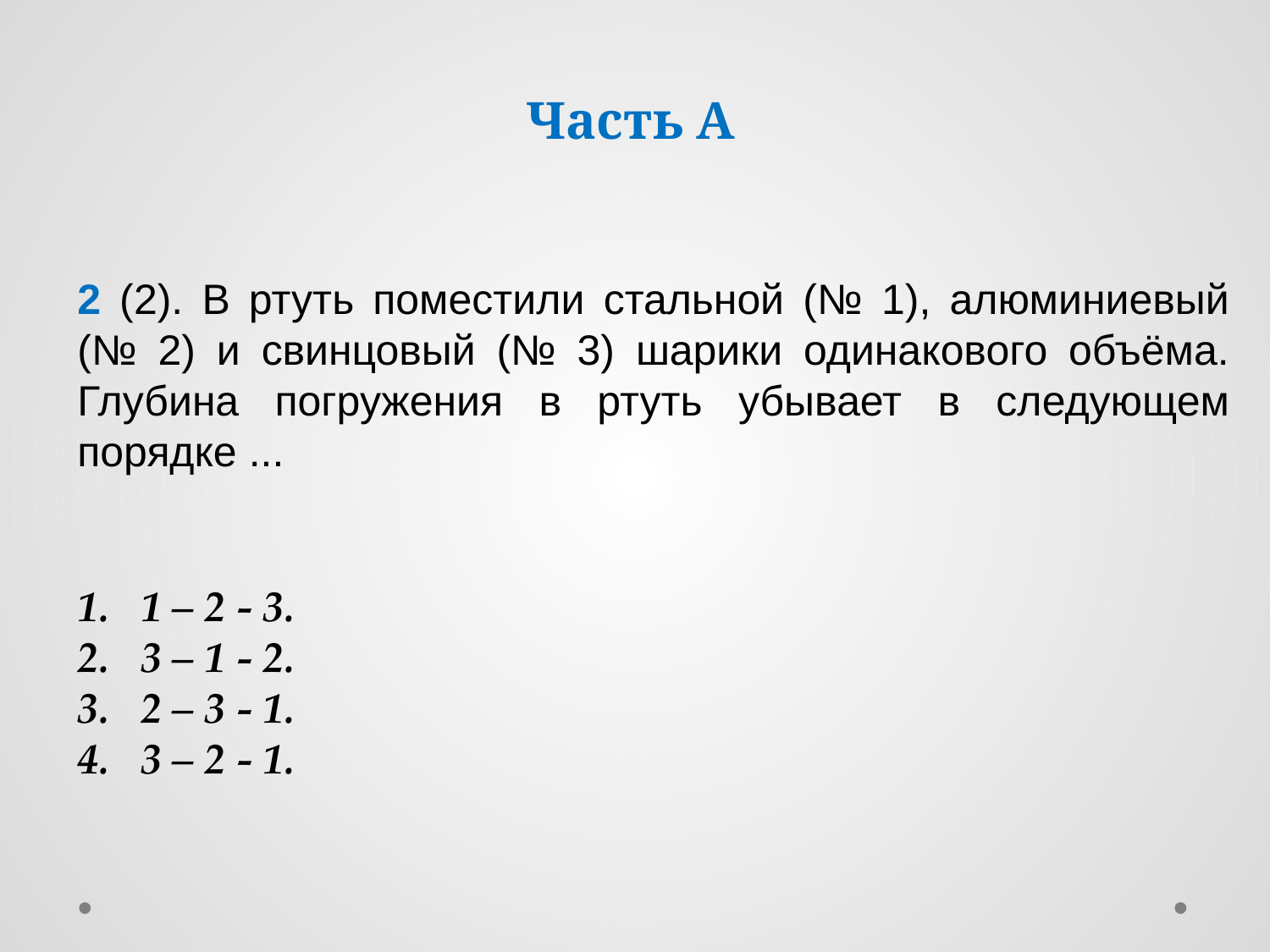

# Часть А
2 (2). В ртуть поместили стальной (№ 1), алюминиевый (№ 2) и свинцовый (№ 3) шарики одинакового объёма. Глубина погружения в ртуть убывает в следующем порядке ...

1 – 2 - 3.
3 – 1 - 2.
2 – 3 - 1.
3 – 2 - 1.